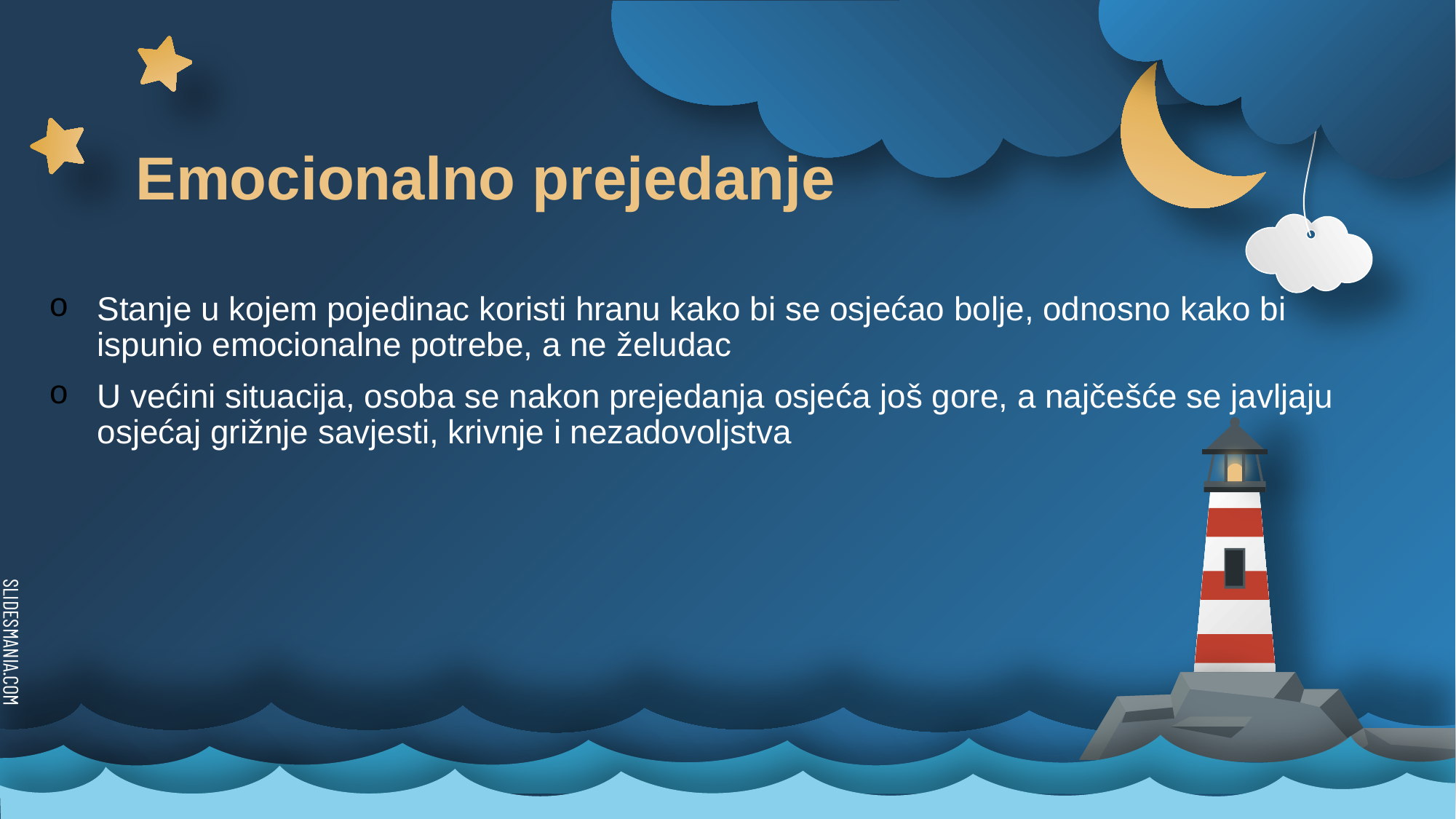

# Emocionalno prejedanje
Stanje u kojem pojedinac koristi hranu kako bi se osjećao bolje, odnosno kako bi ispunio emocionalne potrebe, a ne želudac
U većini situacija, osoba se nakon prejedanja osjeća još gore, a najčešće se javljaju osjećaj grižnje savjesti, krivnje i nezadovoljstva